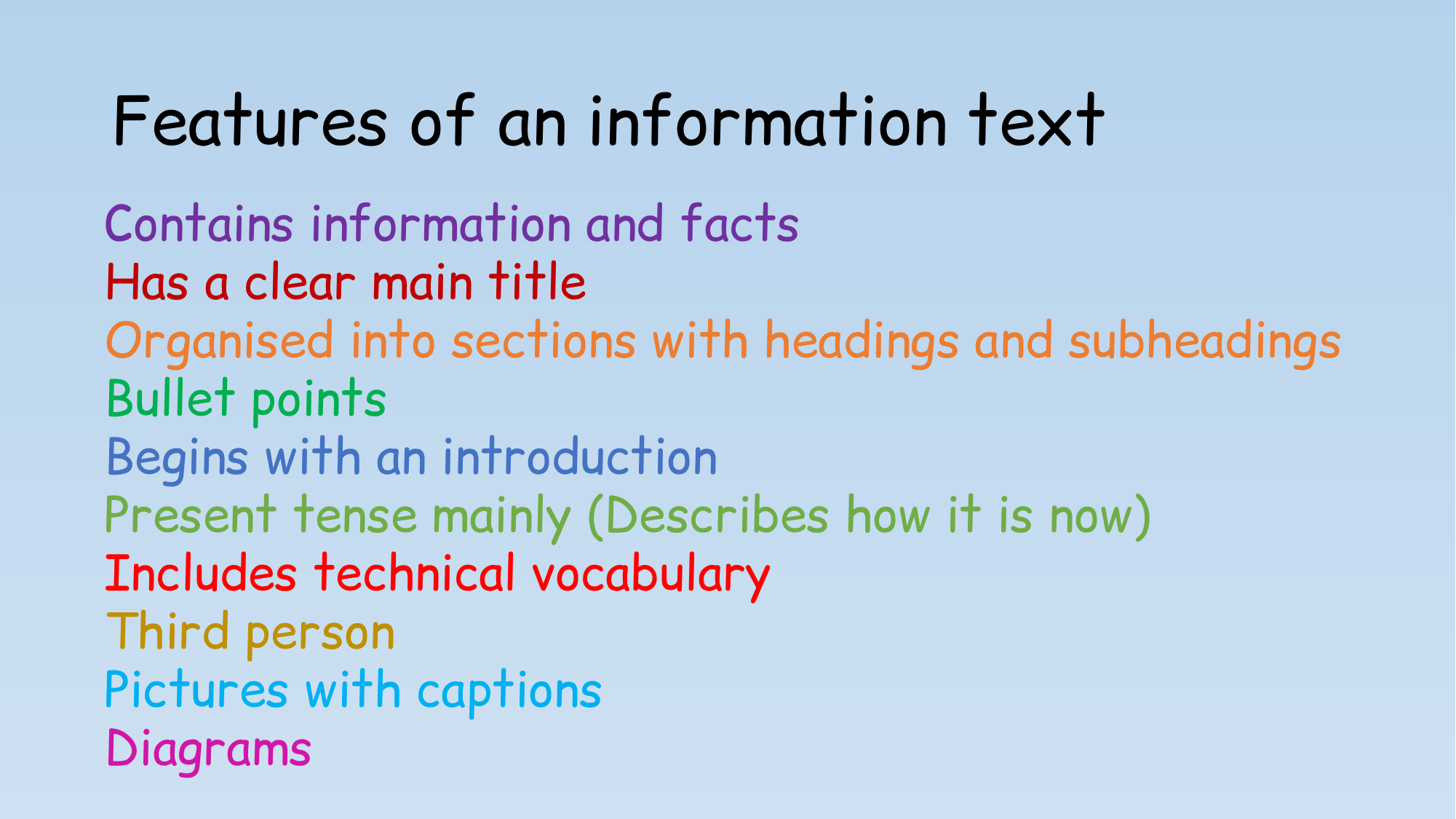

# Features of an information text
Contains information and facts
Has a clear main title
Organised into sections with headings and subheadings
Bullet points
Begins with an introduction
Present tense mainly (Describes how it is now)
Includes technical vocabulary
Third person
Pictures with captions
Diagrams